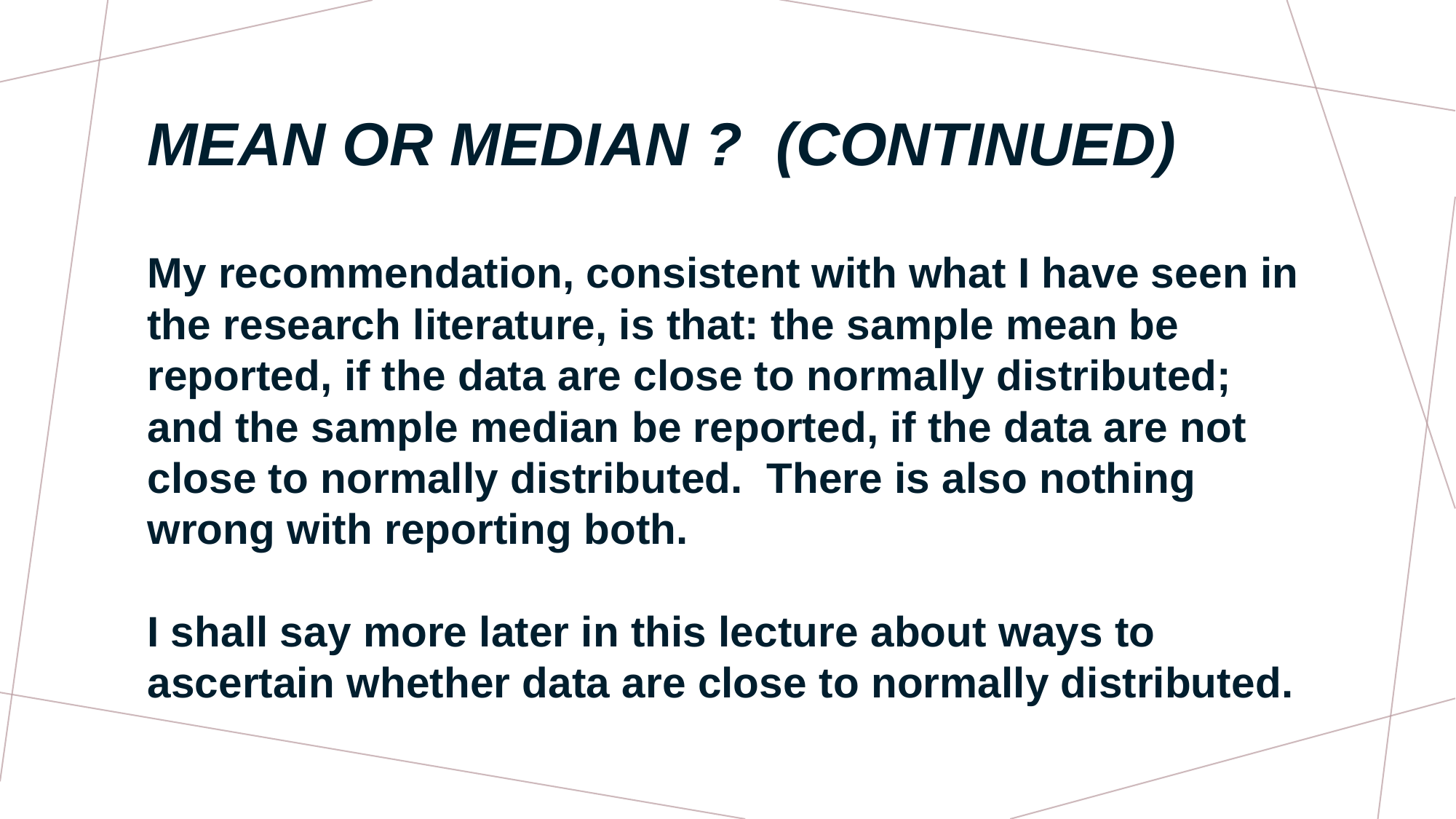

# MEAN OR MEDIAN ?  (CONTINUED)
My recommendation, consistent with what I have seen in the research literature, is that: the sample mean be reported, if the data are close to normally distributed; and the sample median be reported, if the data are not close to normally distributed.  There is also nothing wrong with reporting both.

I shall say more later in this lecture about ways to ascertain whether data are close to normally distributed.